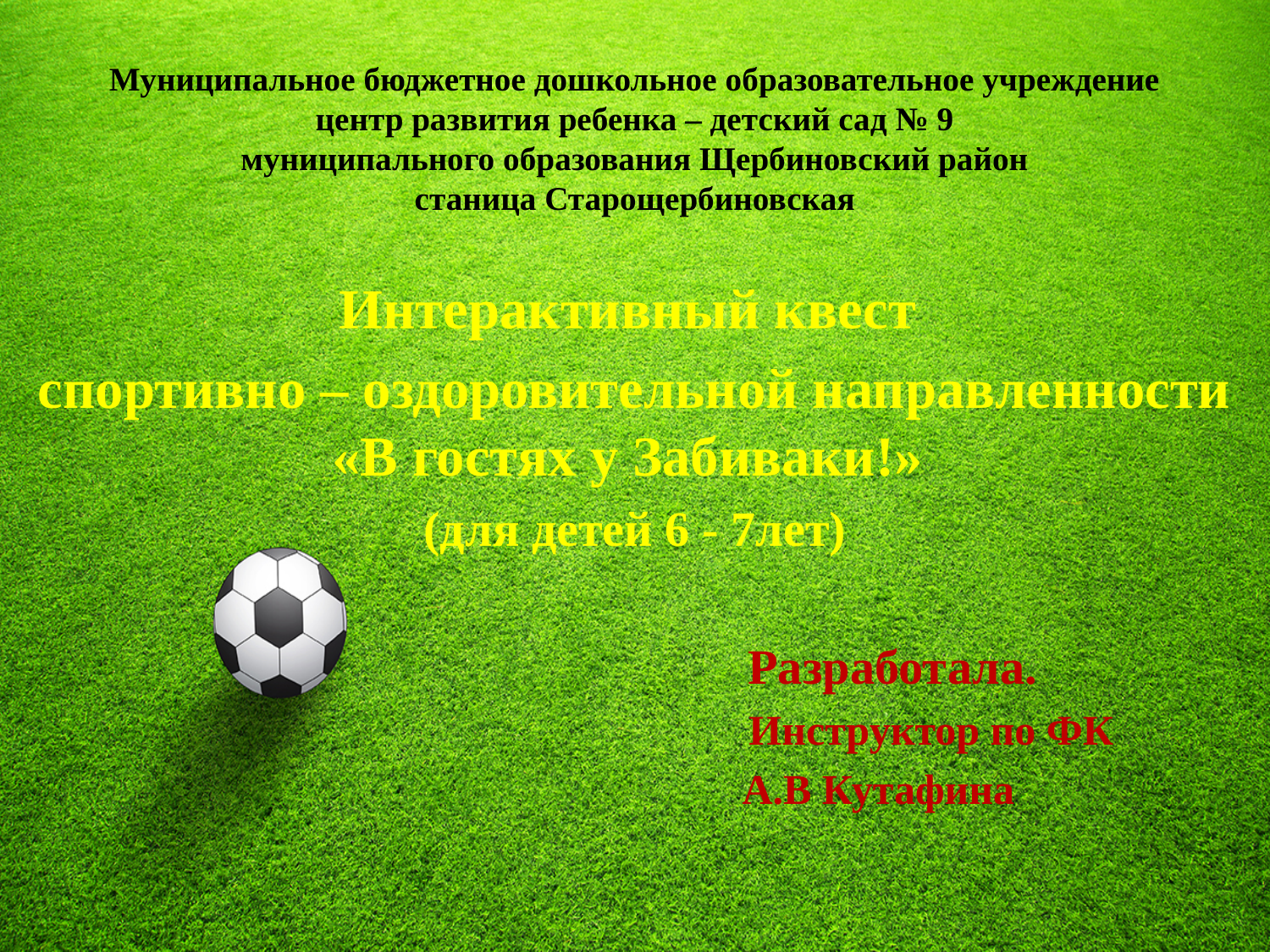

# Муниципальное бюджетное дошкольное образовательное учреждение центр развития ребенка – детский сад № 9 муниципального образования Щербиновский район станица Старощербиновская
Интерактивный квест
спортивно – оздоровительной направленности «В гостях у Забиваки!»
(для детей 6 - 7лет)

                                          Разработала.
                                                        Инструктор по ФК
                                              А.В Кутафина